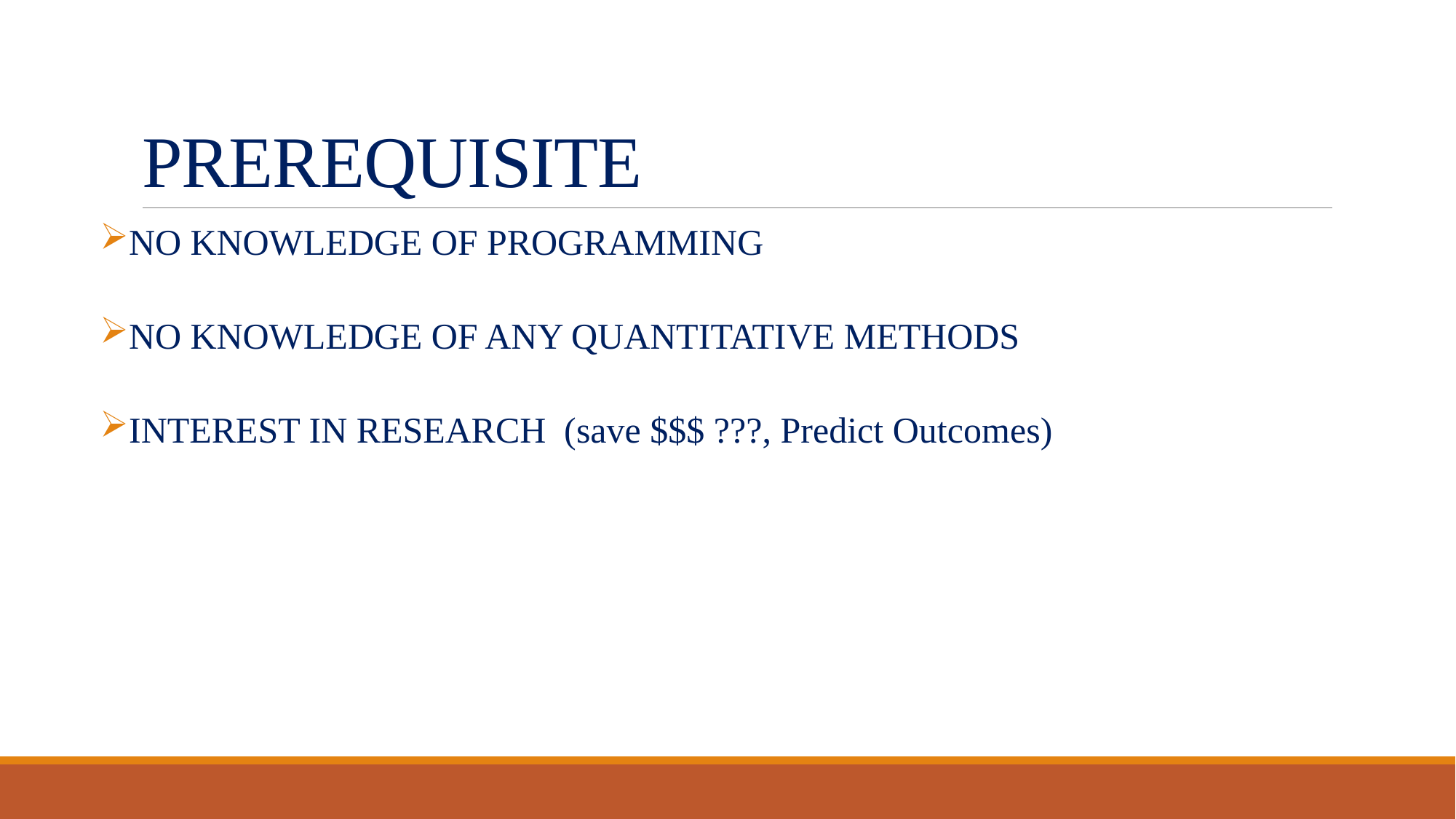

# PREREQUISITE
NO KNOWLEDGE OF PROGRAMMING
NO KNOWLEDGE OF ANY QUANTITATIVE METHODS
INTEREST IN RESEARCH  (save $$$ ???, Predict Outcomes)